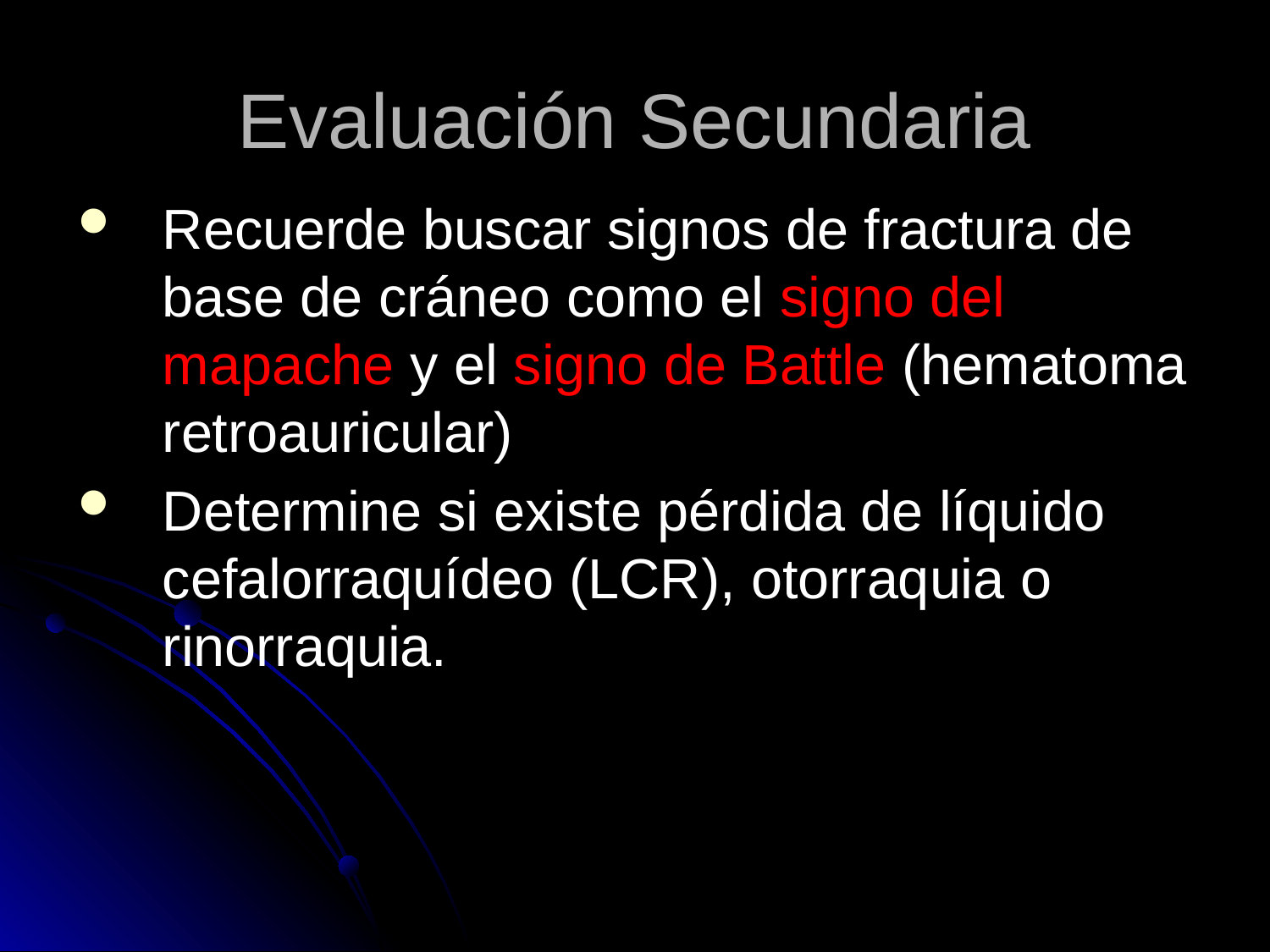

# Evaluación Secundaria
Recuerde buscar signos de fractura de base de cráneo como el signo del mapache y el signo de Battle (hematoma retroauricular)
Determine si existe pérdida de líquido cefalorraquídeo (LCR), otorraquia o rinorraquia.